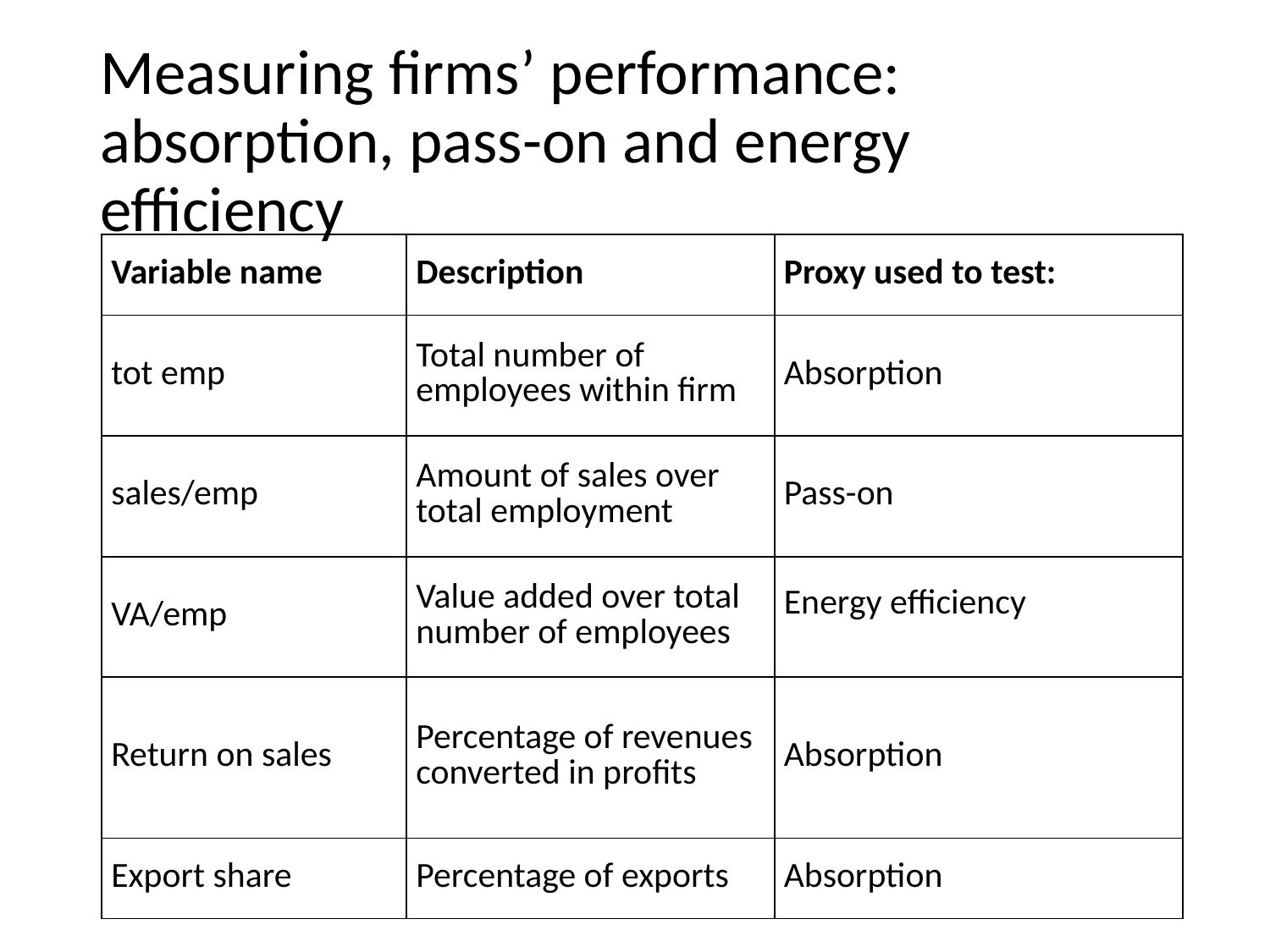

# Measuring firms’ performance: absorption, pass-on and energy efficiency
| Variable name | Description | Proxy used to test: |
| --- | --- | --- |
| tot emp | Total number of employees within firm | Absorption |
| sales/emp | Amount of sales over total employment | Pass-on |
| VA/emp | Value added over total number of employees | Energy efficiency |
| Return on sales | Percentage of revenues converted in profits | Absorption |
| Export share | Percentage of exports | Absorption |